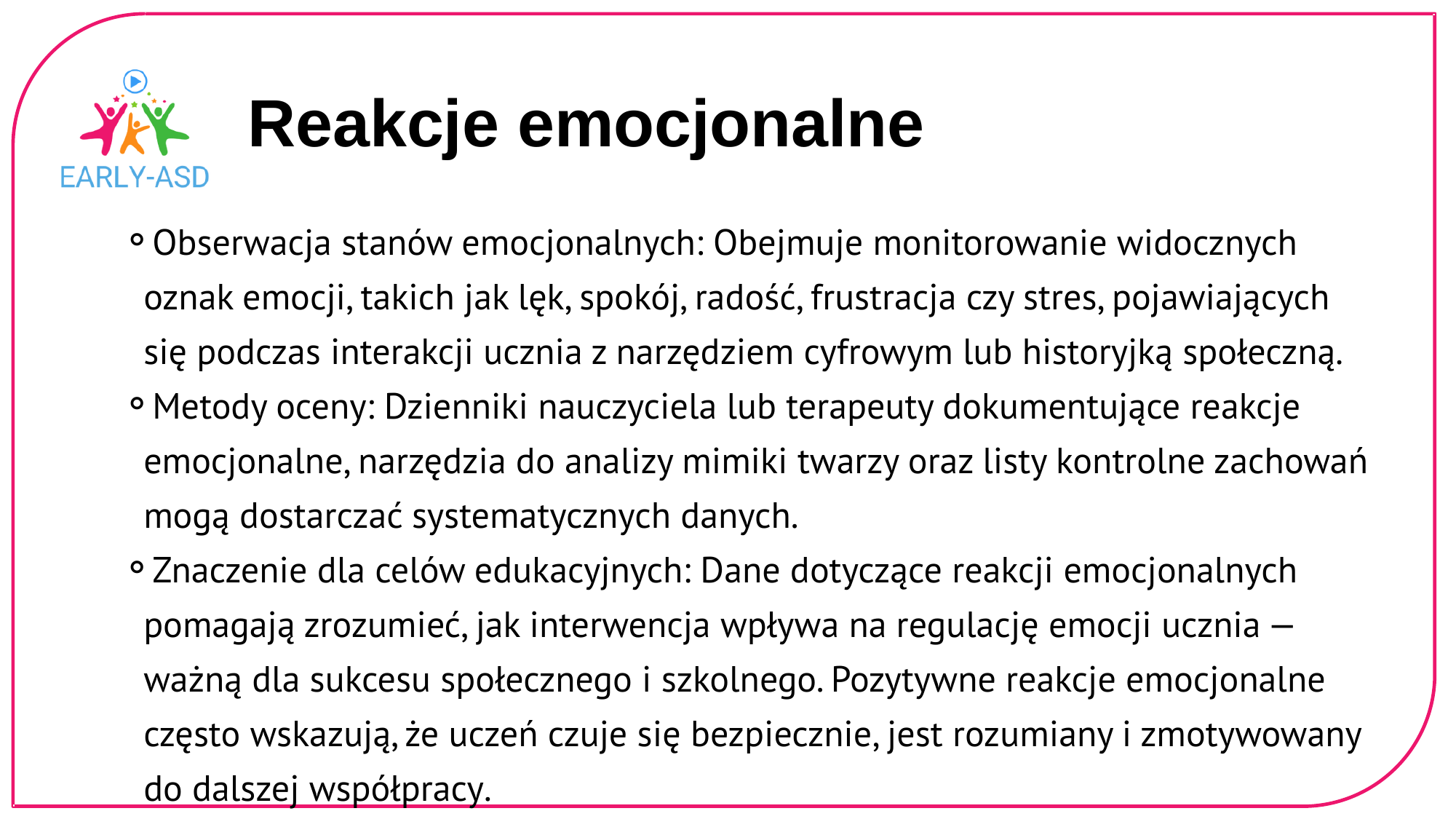

Reakcje emocjonalne

Obserwacja stanów emocjonalnych: Obejmuje monitorowanie widocznych oznak emocji, takich jak lęk, spokój, radość, frustracja czy stres, pojawiających się podczas interakcji ucznia z narzędziem cyfrowym lub historyjką społeczną.
Metody oceny: Dzienniki nauczyciela lub terapeuty dokumentujące reakcje emocjonalne, narzędzia do analizy mimiki twarzy oraz listy kontrolne zachowań mogą dostarczać systematycznych danych.
Znaczenie dla celów edukacyjnych: Dane dotyczące reakcji emocjonalnych pomagają zrozumieć, jak interwencja wpływa na regulację emocji ucznia — ważną dla sukcesu społecznego i szkolnego. Pozytywne reakcje emocjonalne często wskazują, że uczeń czuje się bezpiecznie, jest rozumiany i zmotywowany do dalszej współpracy.